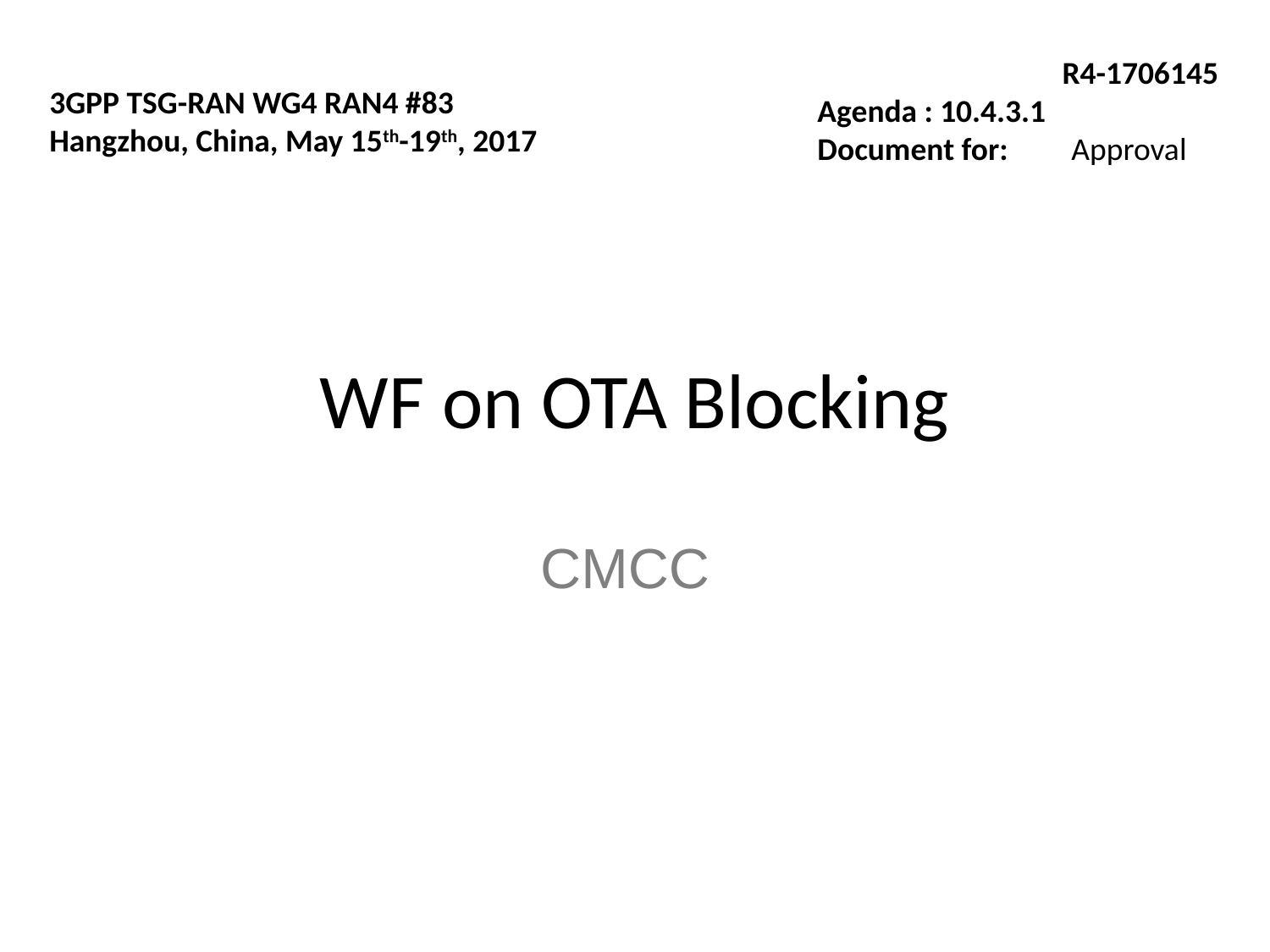

R4-1706145
Agenda : 10.4.3.1
Document for:	Approval
3GPP TSG-RAN WG4 RAN4 #83
Hangzhou, China, May 15th-19th, 2017
# WF on OTA Blocking
CMCC